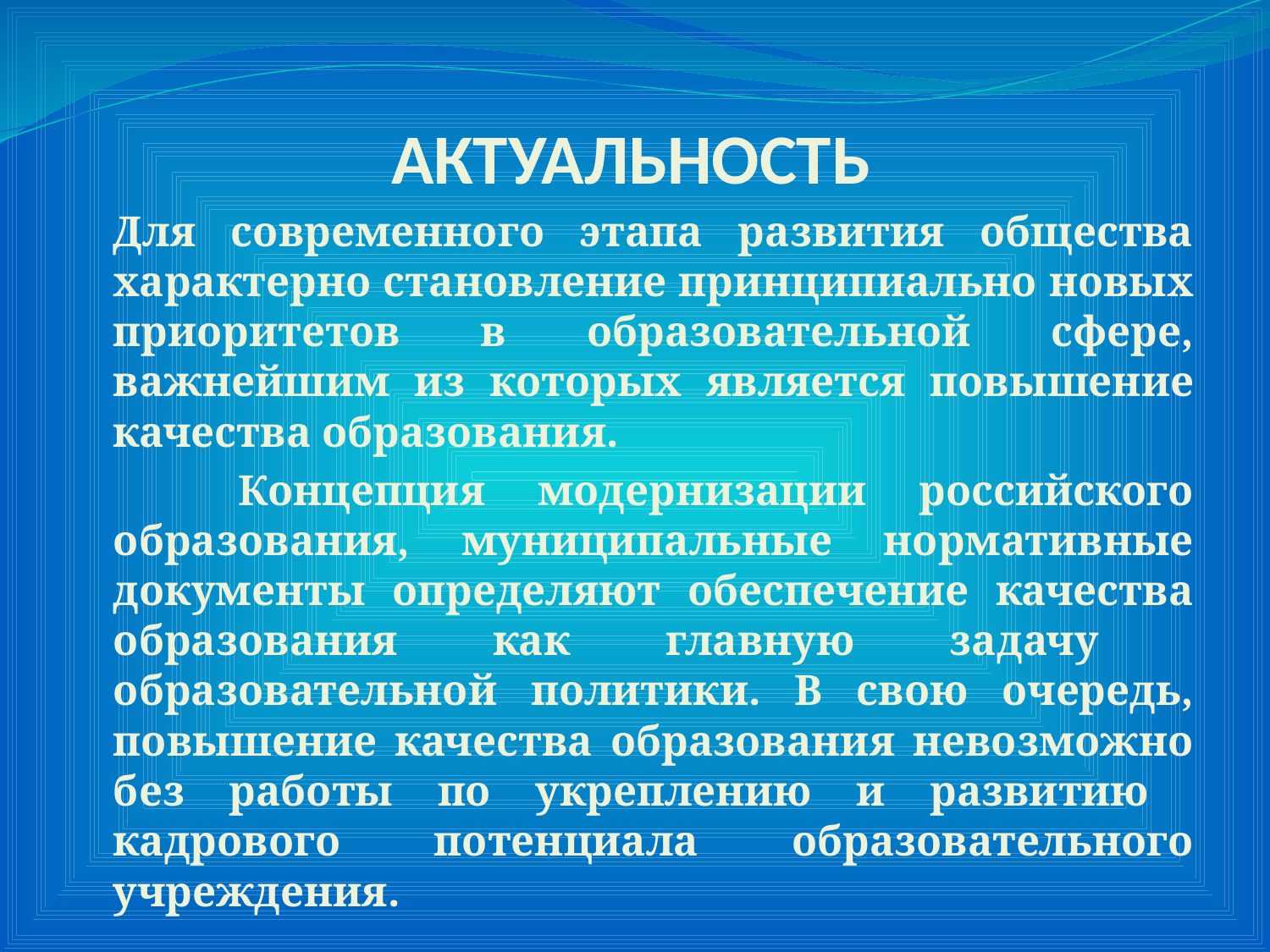

# АКТУАЛЬНОСТЬ
		Для современного этапа развития общества характерно становление принципиально новых приоритетов в образовательной сфере, важнейшим из которых является повышение качества образования.
   		Концепция модернизации российского образования, муниципальные нормативные документы определяют обеспечение качества образования как главную задачу  образовательной политики. В свою очередь, повышение качества образования невозможно без работы по укреплению и развитию  кадрового потенциала образовательного учреждения.